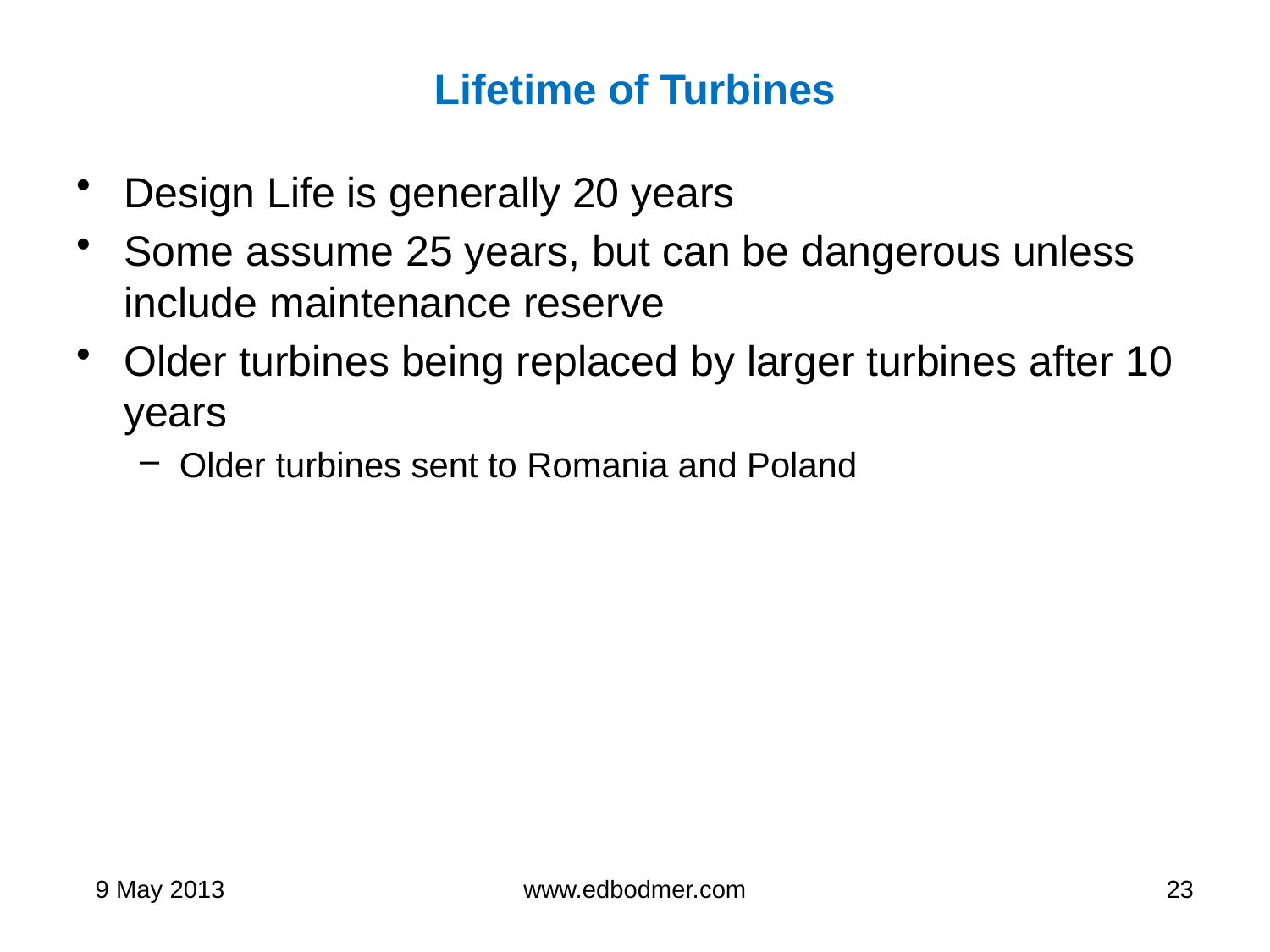

# Lifetime of Turbines
Design Life is generally 20 years
Some assume 25 years, but can be dangerous unless include maintenance reserve
Older turbines being replaced by larger turbines after 10 years
Older turbines sent to Romania and Poland
9 May 2013
www.edbodmer.com
23